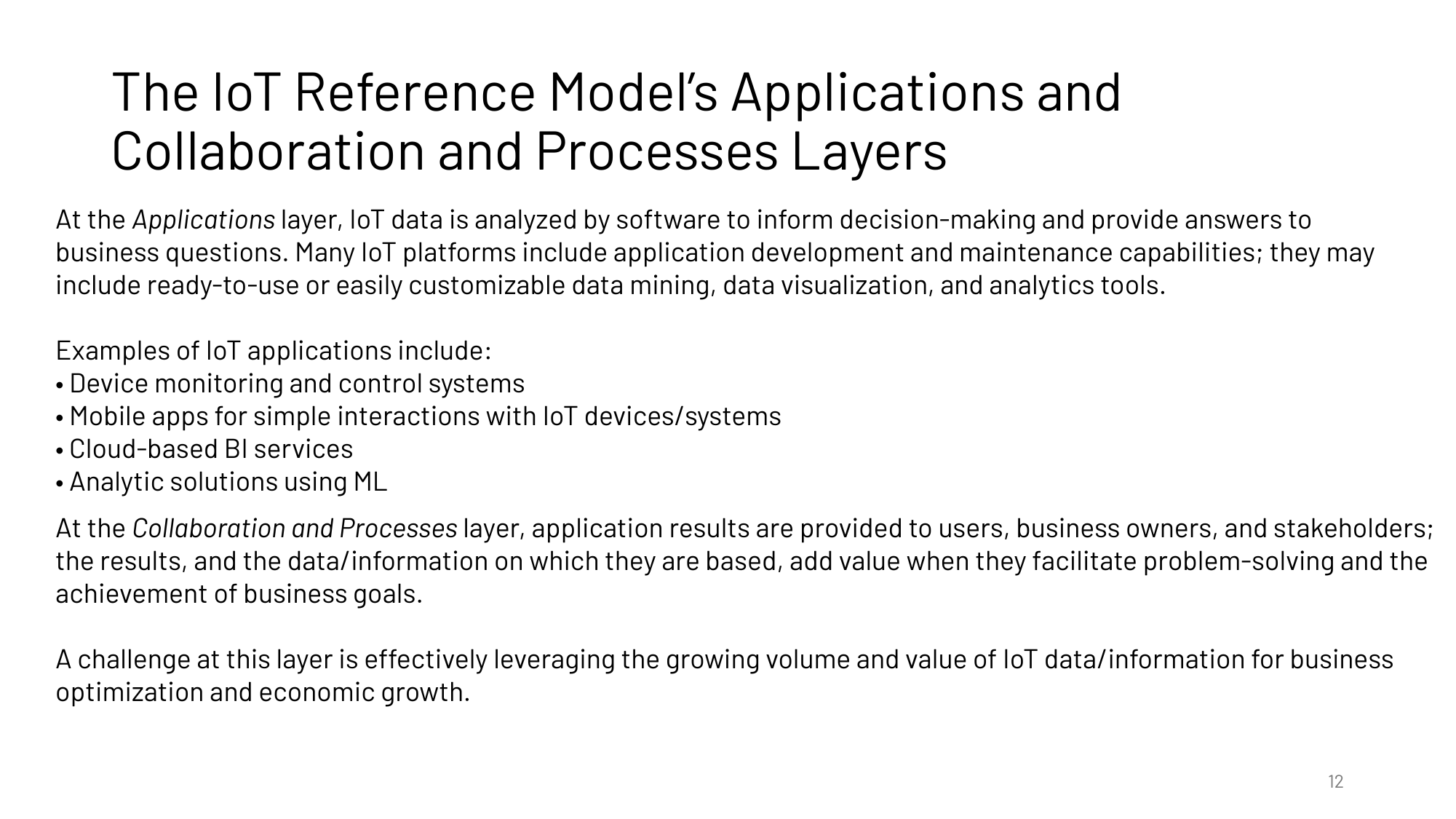

# The IoT Reference Model’s Applications and Collaboration and Processes Layers
At the Applications layer, IoT data is analyzed by software to inform decision-making and provide answers to business questions. Many IoT platforms include application development and maintenance capabilities; they may include ready-to-use or easily customizable data mining, data visualization, and analytics tools.

Examples of IoT applications include:
• Device monitoring and control systems
• Mobile apps for simple interactions with IoT devices/systems
• Cloud-based BI services
• Analytic solutions using ML
At the Collaboration and Processes layer, application results are provided to users, business owners, and stakeholders; the results, and the data/information on which they are based, add value when they facilitate problem-solving and the achievement of business goals.

A challenge at this layer is effectively leveraging the growing volume and value of IoT data/information for business optimization and economic growth.
12